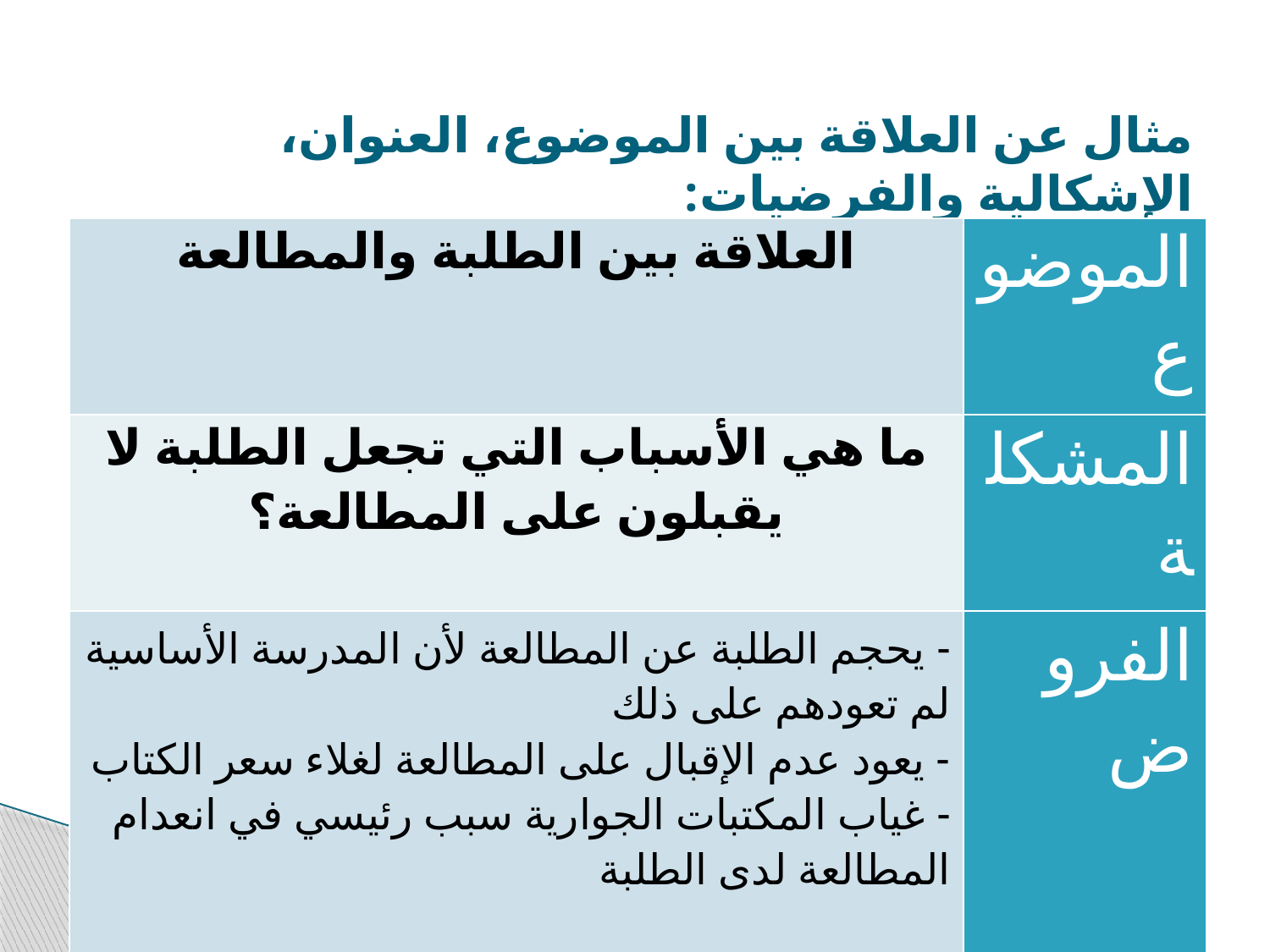

# مثال عن العلاقة بين الموضوع، العنوان، الإشكالية والفرضيات:
| العلاقة بين الطلبة والمطالعة | الموضوع |
| --- | --- |
| ما هي الأسباب التي تجعل الطلبة لا يقبلون على المطالعة؟ | المشكلة |
| - يحجم الطلبة عن المطالعة لأن المدرسة الأساسية لم تعودهم على ذلك - يعود عدم الإقبال على المطالعة لغلاء سعر الكتاب - غياب المكتبات الجوارية سبب رئيسي في انعدام المطالعة لدى الطلبة | الفروض |